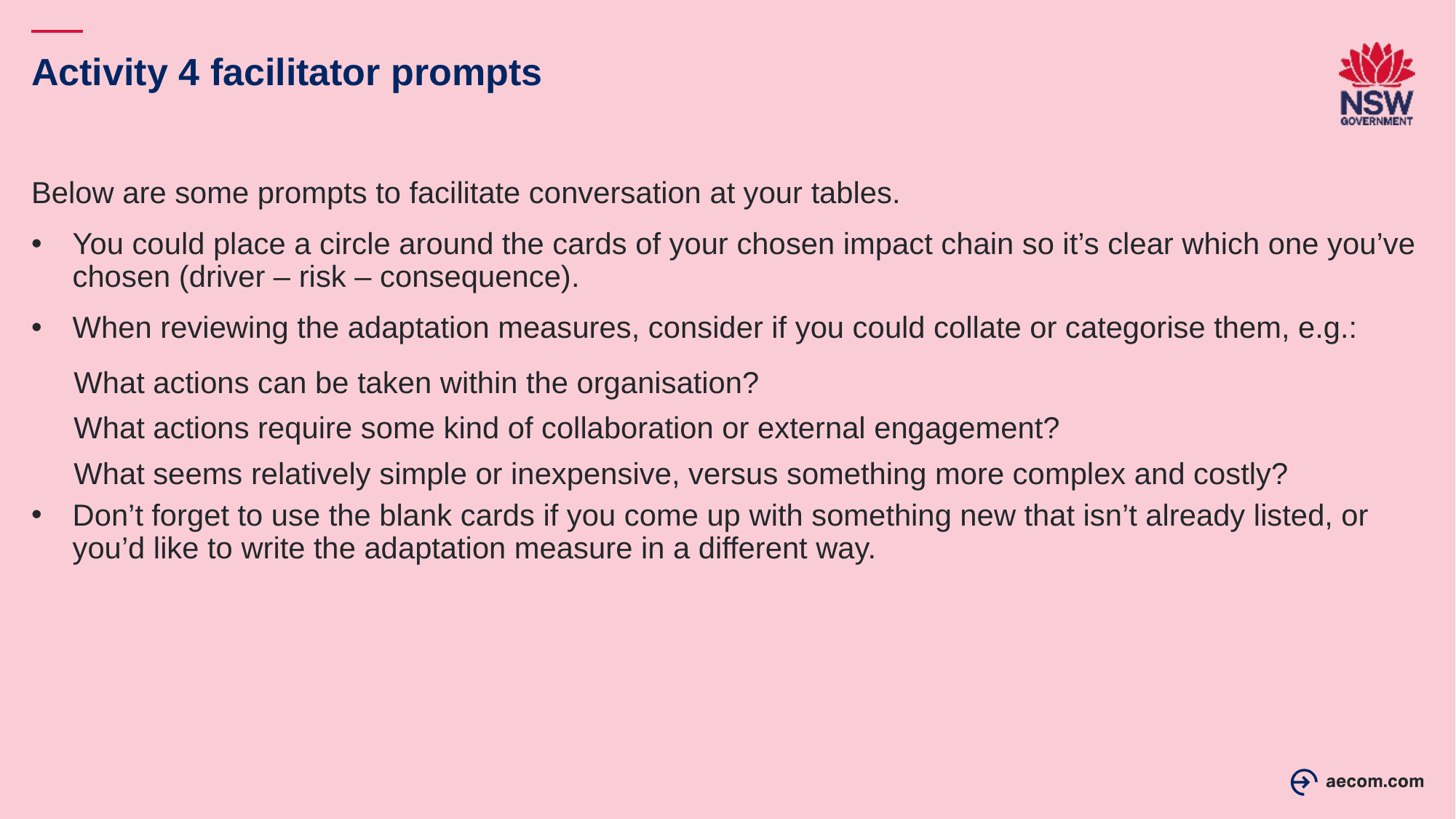

# Activity 4 facilitator prompts
Below are some prompts to facilitate conversation at your tables.
You could place a circle around the cards of your chosen impact chain so it’s clear which one you’ve chosen (driver – risk – consequence).
When reviewing the adaptation measures, consider if you could collate or categorise them, e.g.:
What actions can be taken within the organisation?
What actions require some kind of collaboration or external engagement?
What seems relatively simple or inexpensive, versus something more complex and costly?
Don’t forget to use the blank cards if you come up with something new that isn’t already listed, or you’d like to write the adaptation measure in a different way.